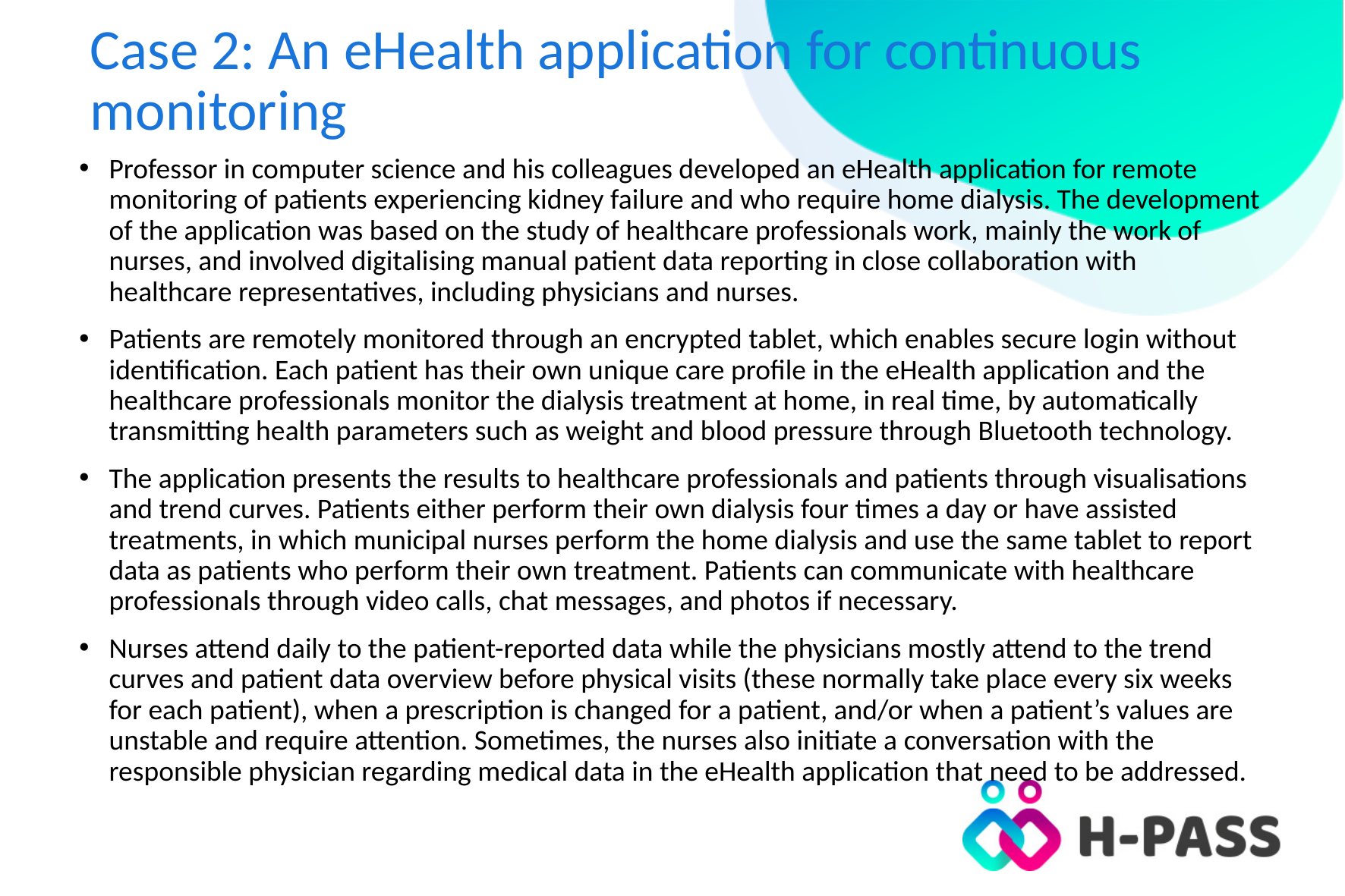

# Case 2: An eHealth application for continuous monitoring
Professor in computer science and his colleagues developed an eHealth application for remote monitoring of patients experiencing kidney failure and who require home dialysis. The development of the application was based on the study of healthcare professionals work, mainly the work of nurses, and involved digitalising manual patient data reporting in close collaboration with healthcare representatives, including physicians and nurses.
Patients are remotely monitored through an encrypted tablet, which enables secure login without identification. Each patient has their own unique care profile in the eHealth application and the healthcare professionals monitor the dialysis treatment at home, in real time, by automatically transmitting health parameters such as weight and blood pressure through Bluetooth technology.
The application presents the results to healthcare professionals and patients through visualisations and trend curves. Patients either perform their own dialysis four times a day or have assisted treatments, in which municipal nurses perform the home dialysis and use the same tablet to report data as patients who perform their own treatment. Patients can communicate with healthcare professionals through video calls, chat messages, and photos if necessary.
Nurses attend daily to the patient-reported data while the physicians mostly attend to the trend curves and patient data overview before physical visits (these normally take place every six weeks for each patient), when a prescription is changed for a patient, and/or when a patient’s values are unstable and require attention. Sometimes, the nurses also initiate a conversation with the responsible physician regarding medical data in the eHealth application that need to be addressed.